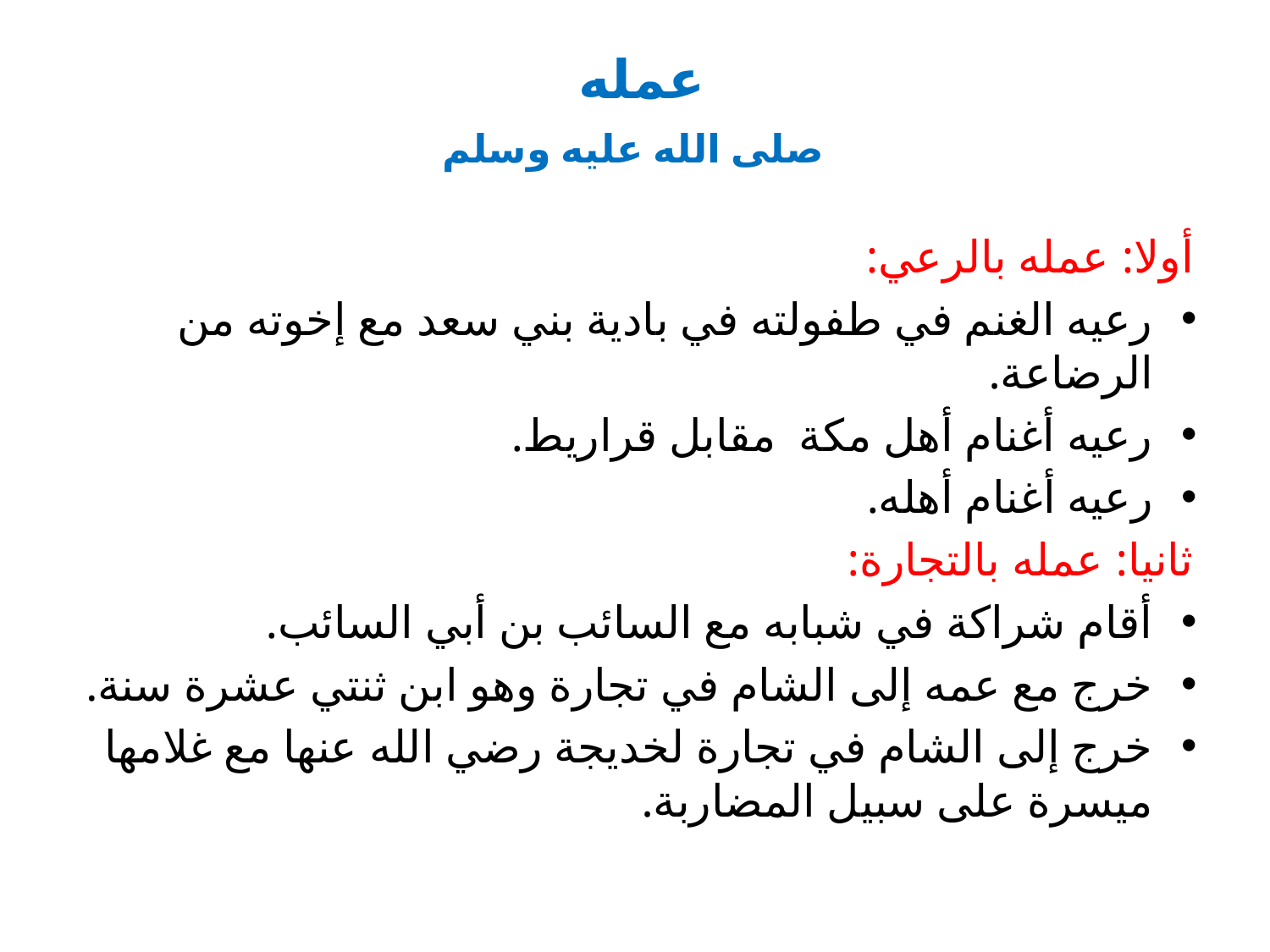

# عمله صلى الله عليه وسلم
أولا: عمله بالرعي:
رعيه الغنم في طفولته في بادية بني سعد مع إخوته من الرضاعة.
رعيه أغنام أهل مكة  مقابل قراريط.
رعيه أغنام أهله.
ثانيا: عمله بالتجارة:
أقام شراكة في شبابه مع السائب بن أبي السائب.
خرج مع عمه إلى الشام في تجارة وهو ابن ثنتي عشرة سنة.
خرج إلى الشام في تجارة لخديجة رضي الله عنها مع غلامها ميسرة على سبيل المضاربة.